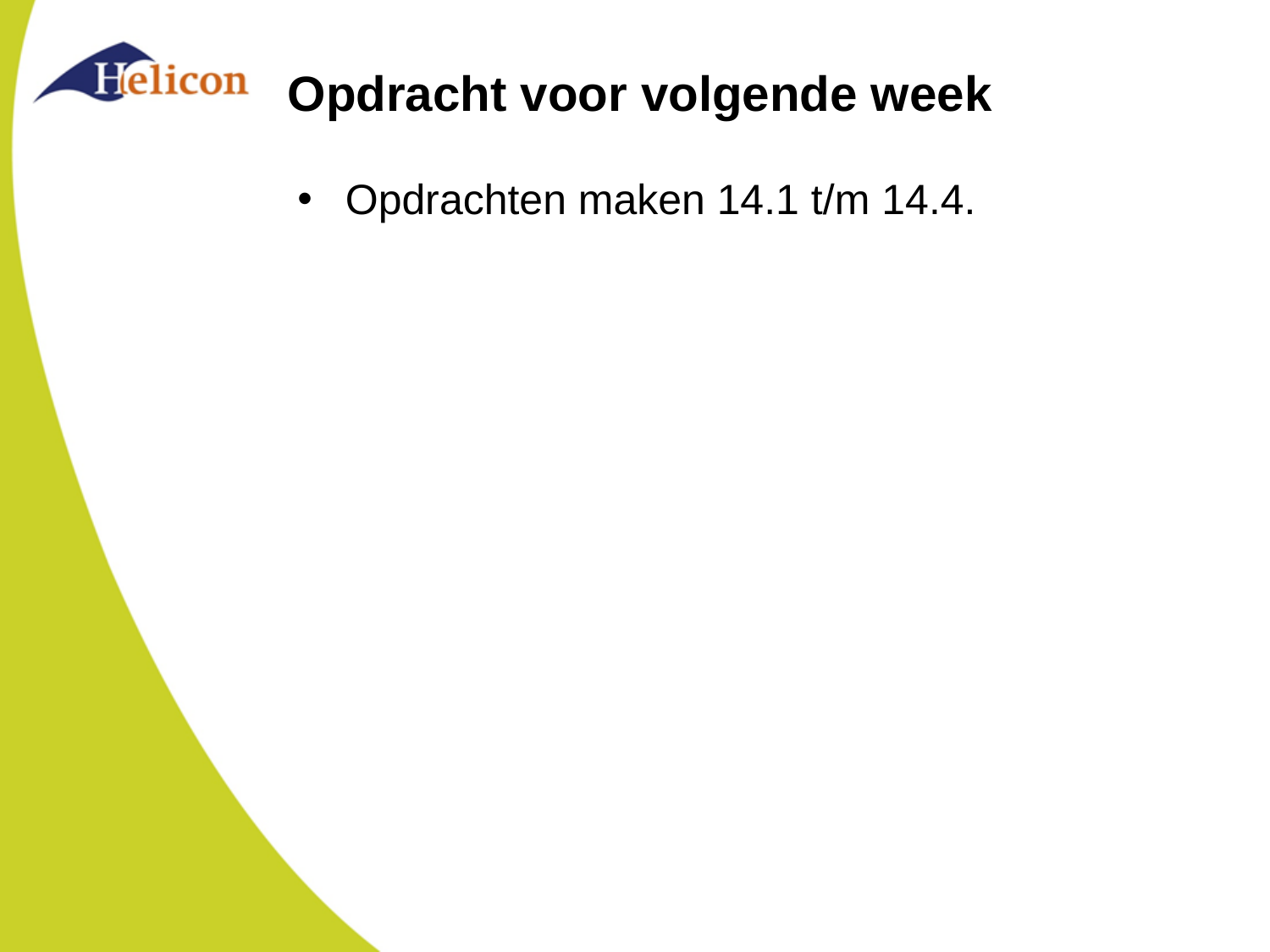

# Opdracht voor volgende week
Opdrachten maken 14.1 t/m 14.4.